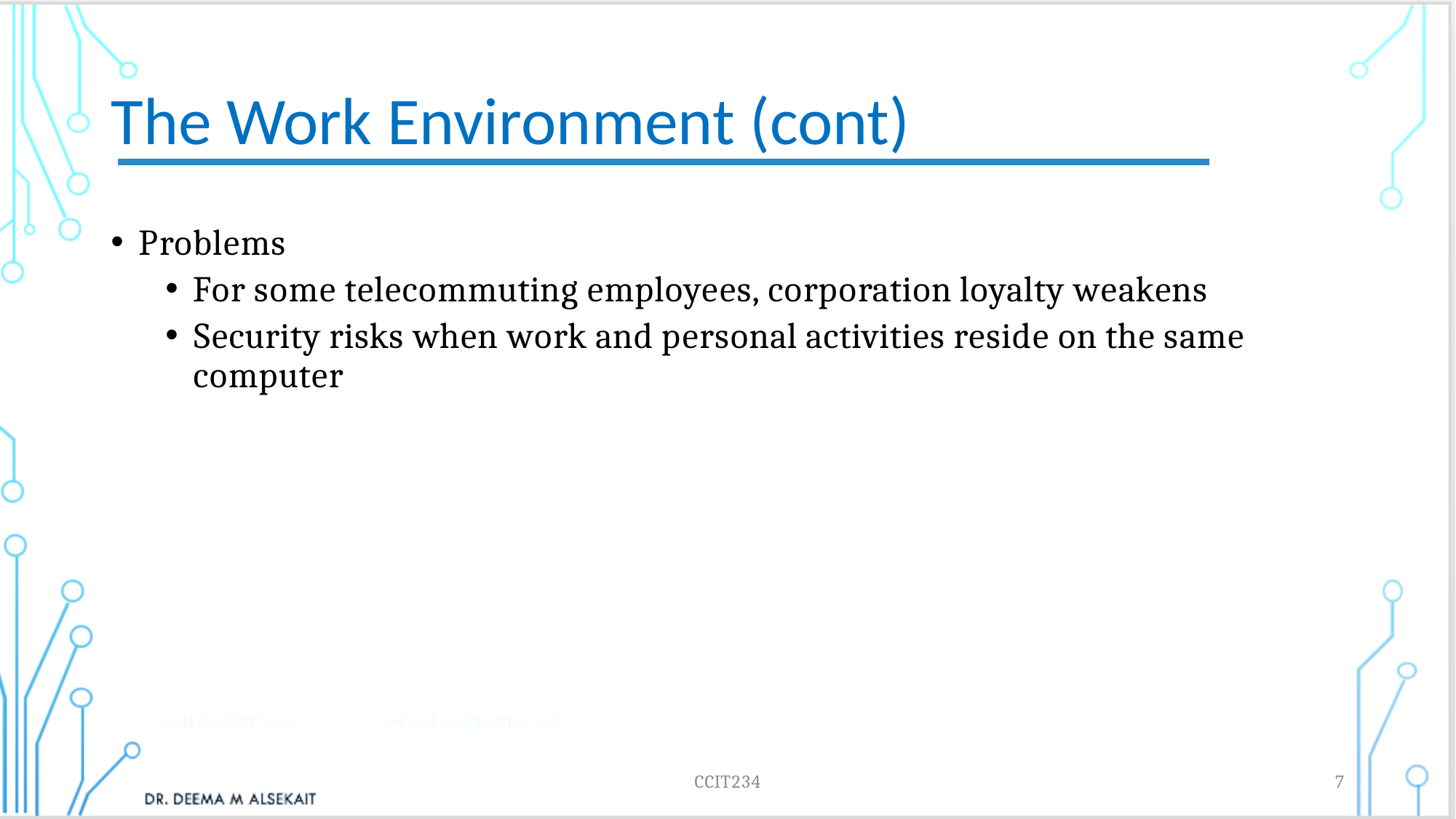

# The Work Environment (cont)
Problems
For some telecommuting employees, corporation loyalty weakens
Security risks when work and personal activities reside on the same computer

CCIT234
7